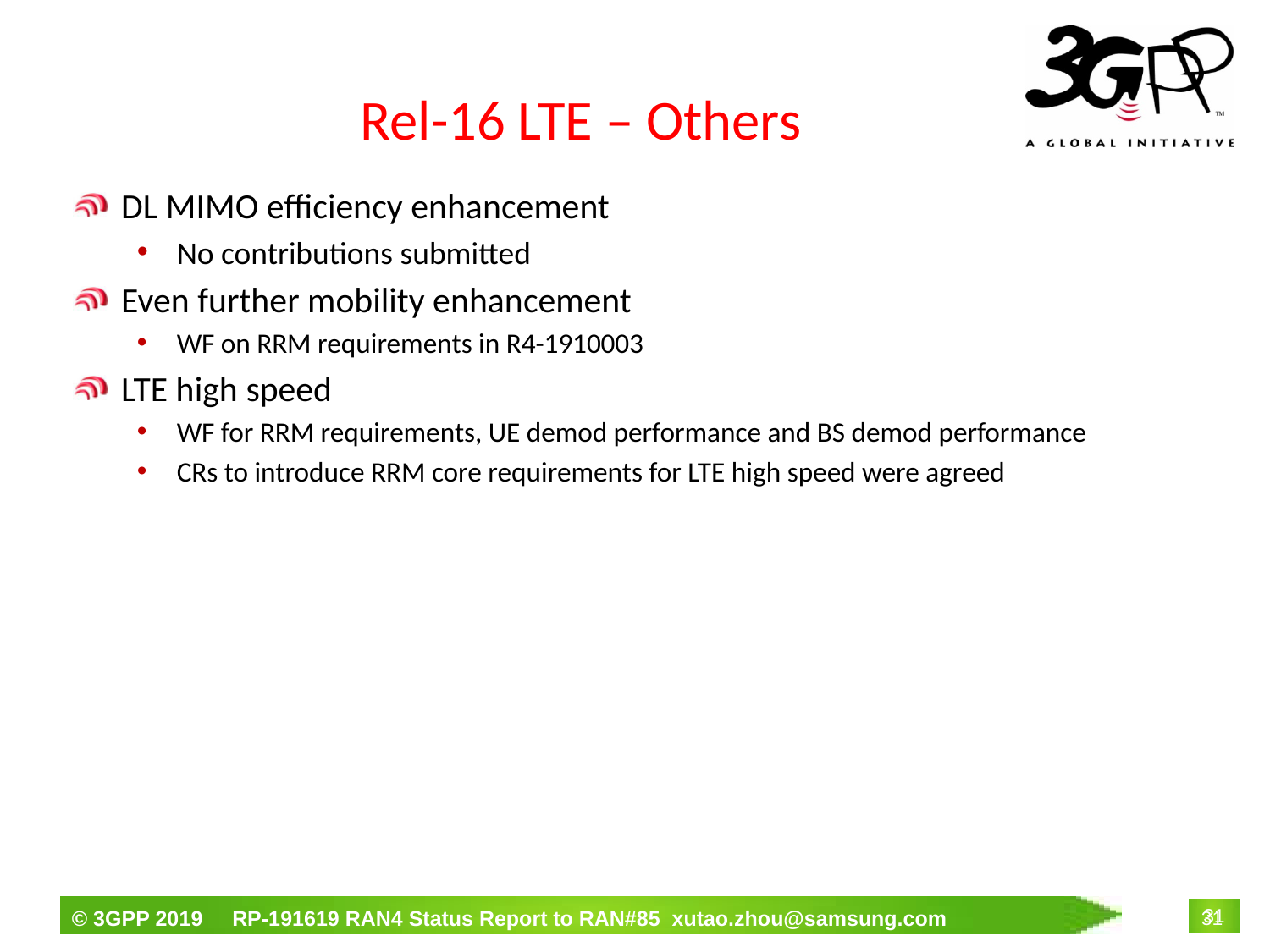

# Rel-16 LTE – Others
DL MIMO efficiency enhancement
No contributions submitted
Even further mobility enhancement
WF on RRM requirements in R4-1910003
LTE high speed
WF for RRM requirements, UE demod performance and BS demod performance
CRs to introduce RRM core requirements for LTE high speed were agreed

31